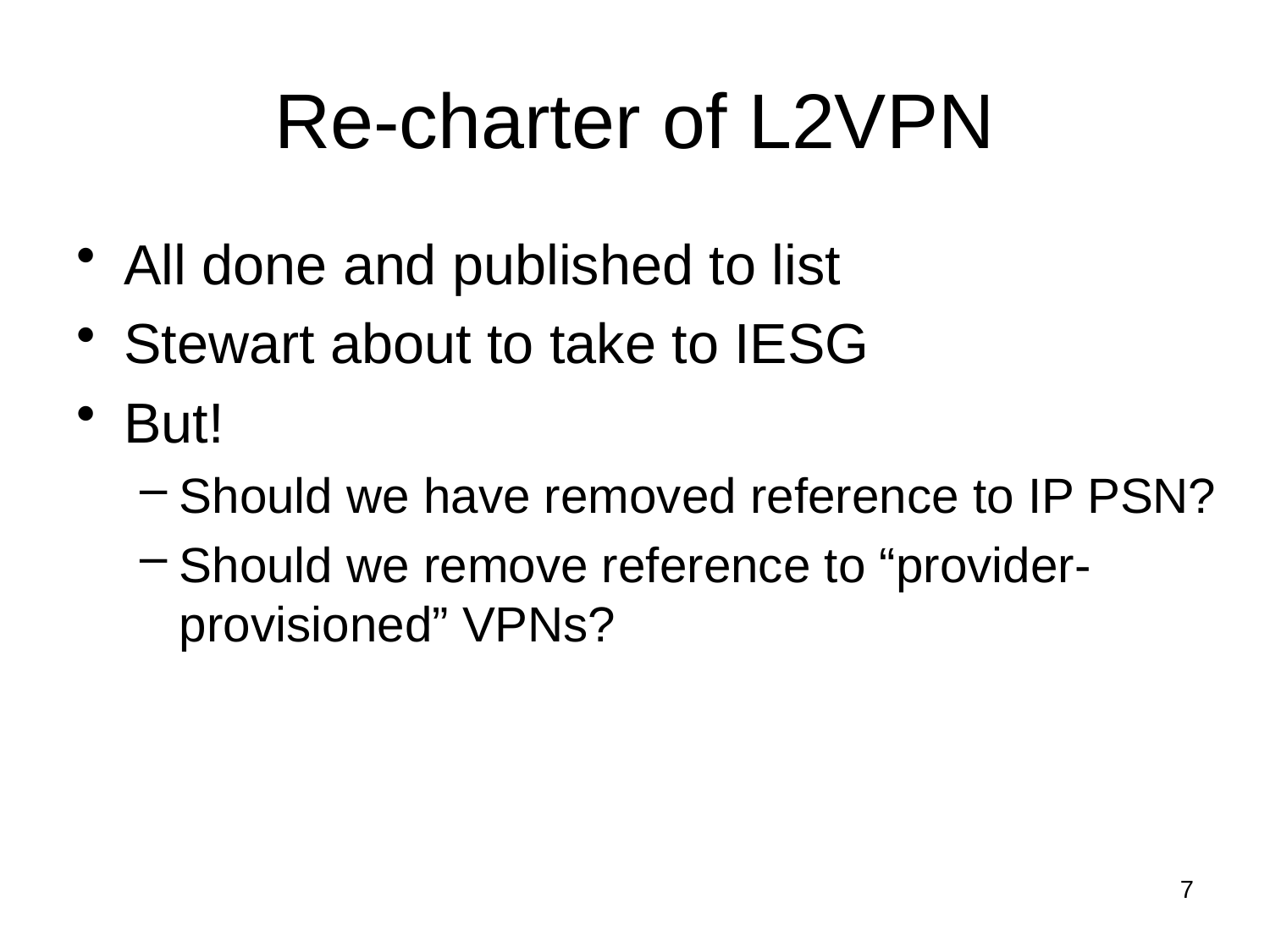

# Re-charter of L2VPN
All done and published to list
Stewart about to take to IESG
But!
Should we have removed reference to IP PSN?
Should we remove reference to “provider-provisioned” VPNs?
7